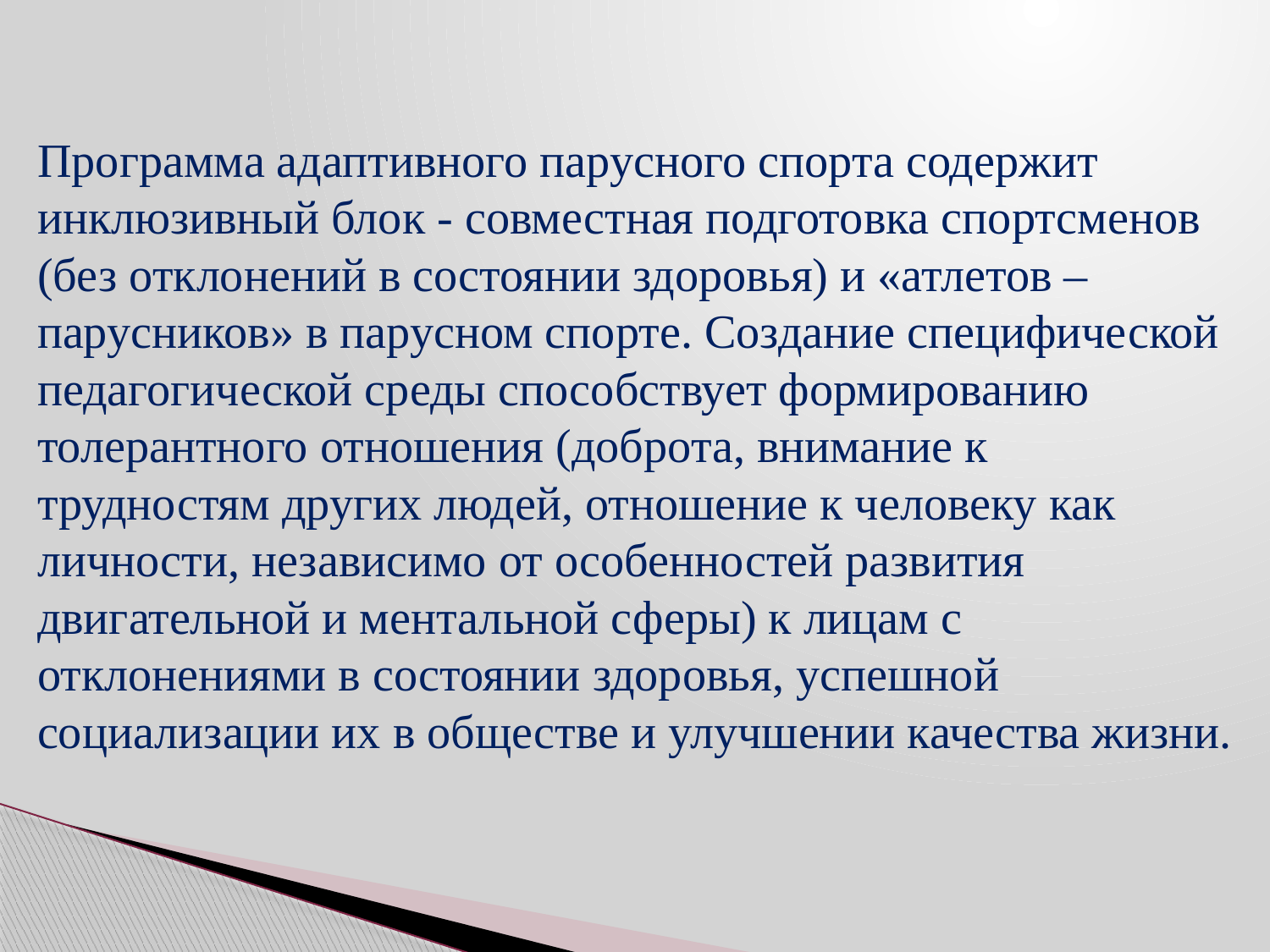

# Программа адаптивного парусного спорта содержит инклюзивный блок - совместная подготовка спортсменов (без отклонений в состоянии здоровья) и «атлетов – парусников» в парусном спорте. Создание специфической педагогической среды способствует формированию толерантного отношения (доброта, внимание к трудностям других людей, отношение к человеку как личности, независимо от особенностей развития двигательной и ментальной сферы) к лицам с отклонениями в состоянии здоровья, успешной социализации их в обществе и улучшении качества жизни.